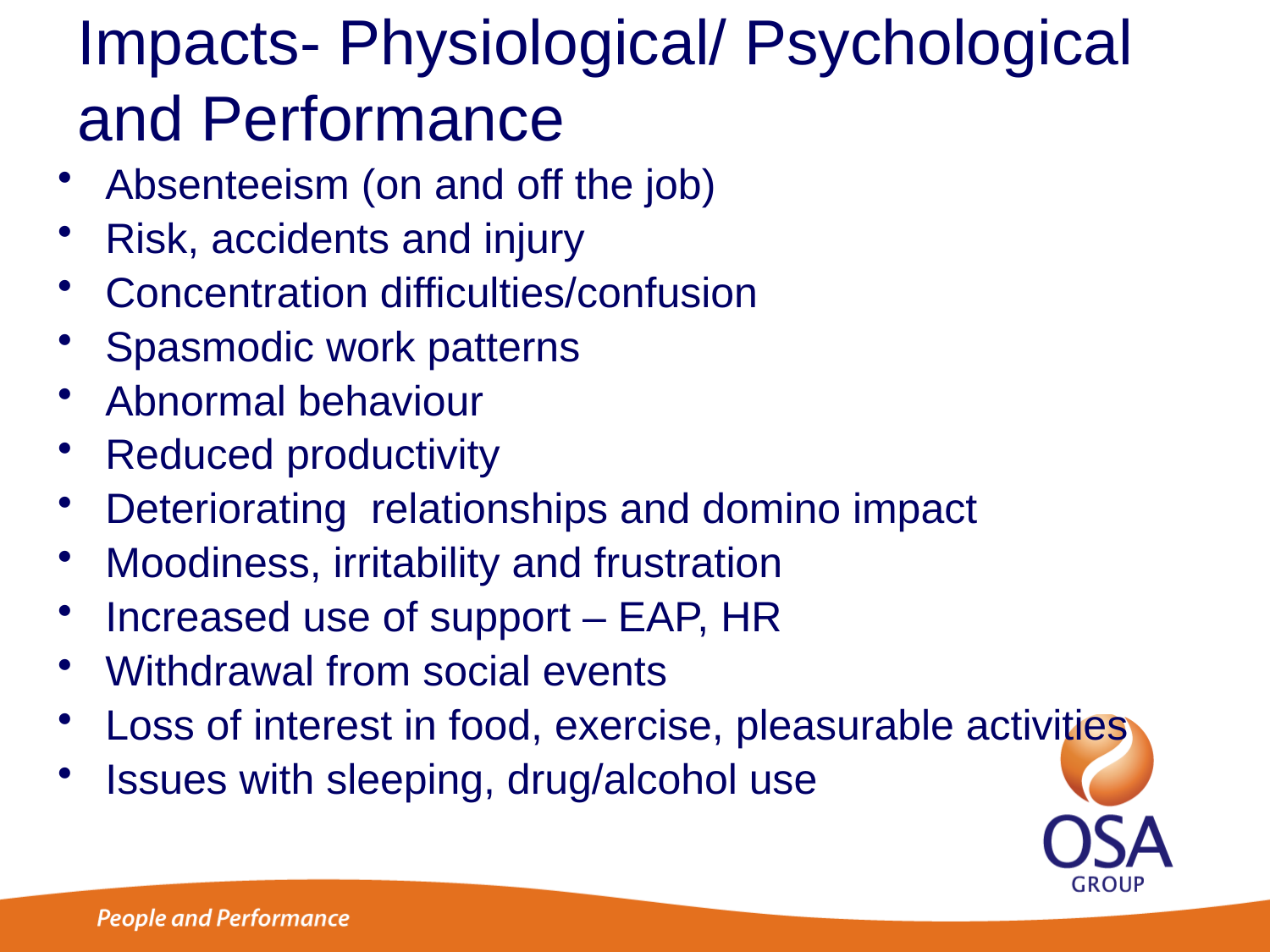

# Impacts- Physiological/ Psychological and Performance
Absenteeism (on and off the job)
Risk, accidents and injury
Concentration difficulties/confusion
Spasmodic work patterns
Abnormal behaviour
Reduced productivity
Deteriorating  relationships and domino impact
Moodiness, irritability and frustration
Increased use of support – EAP, HR
Withdrawal from social events
Loss of interest in food, exercise, pleasurable activities
Issues with sleeping, drug/alcohol use